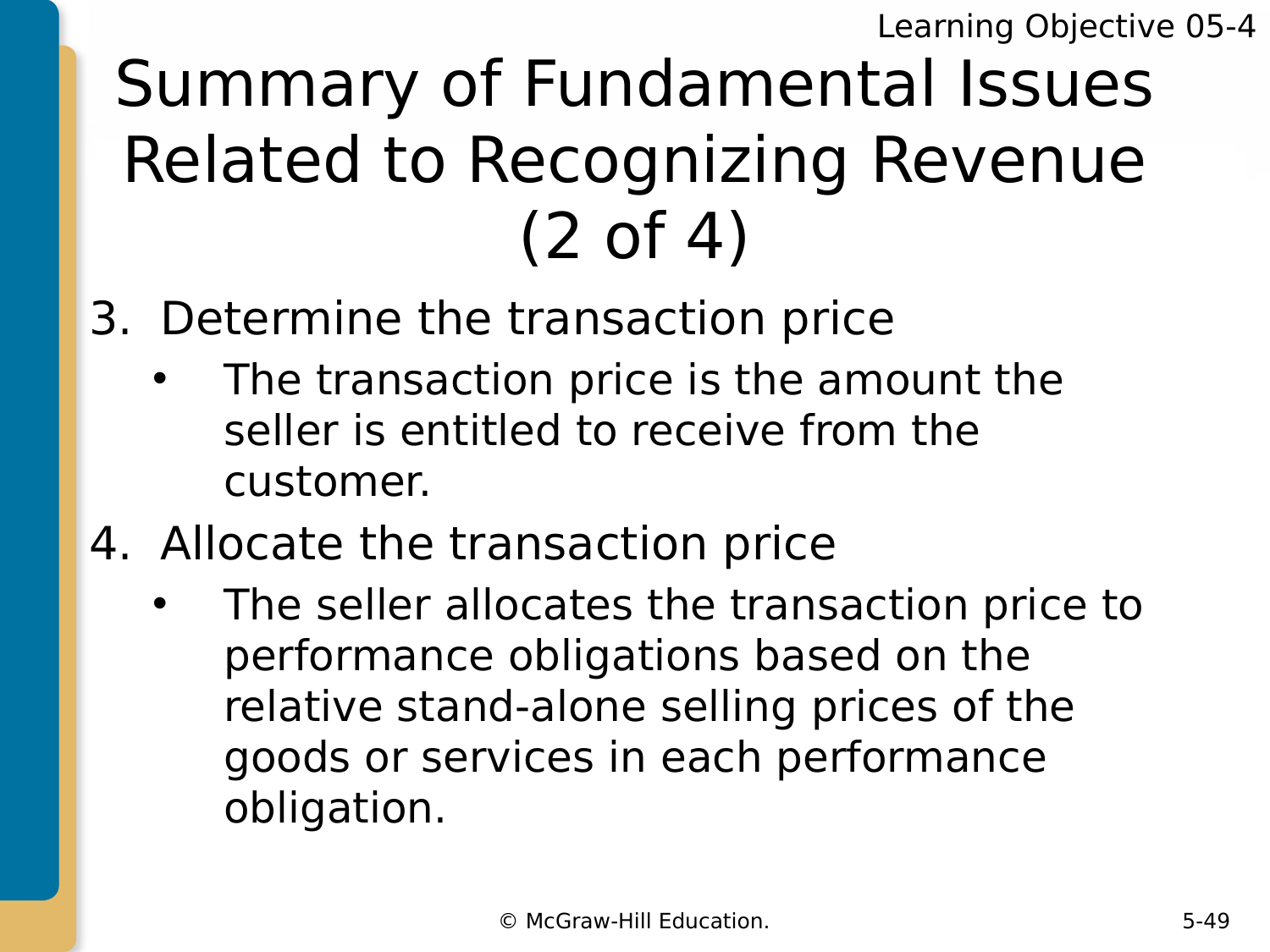

Learning Objective 05-4
# Summary of Fundamental Issues Related to Recognizing Revenue (2 of 4)
Determine the transaction price
The transaction price is the amount the seller is entitled to receive from the customer.
Allocate the transaction price
The seller allocates the transaction price to performance obligations based on the relative stand-alone selling prices of the goods or services in each performance obligation.